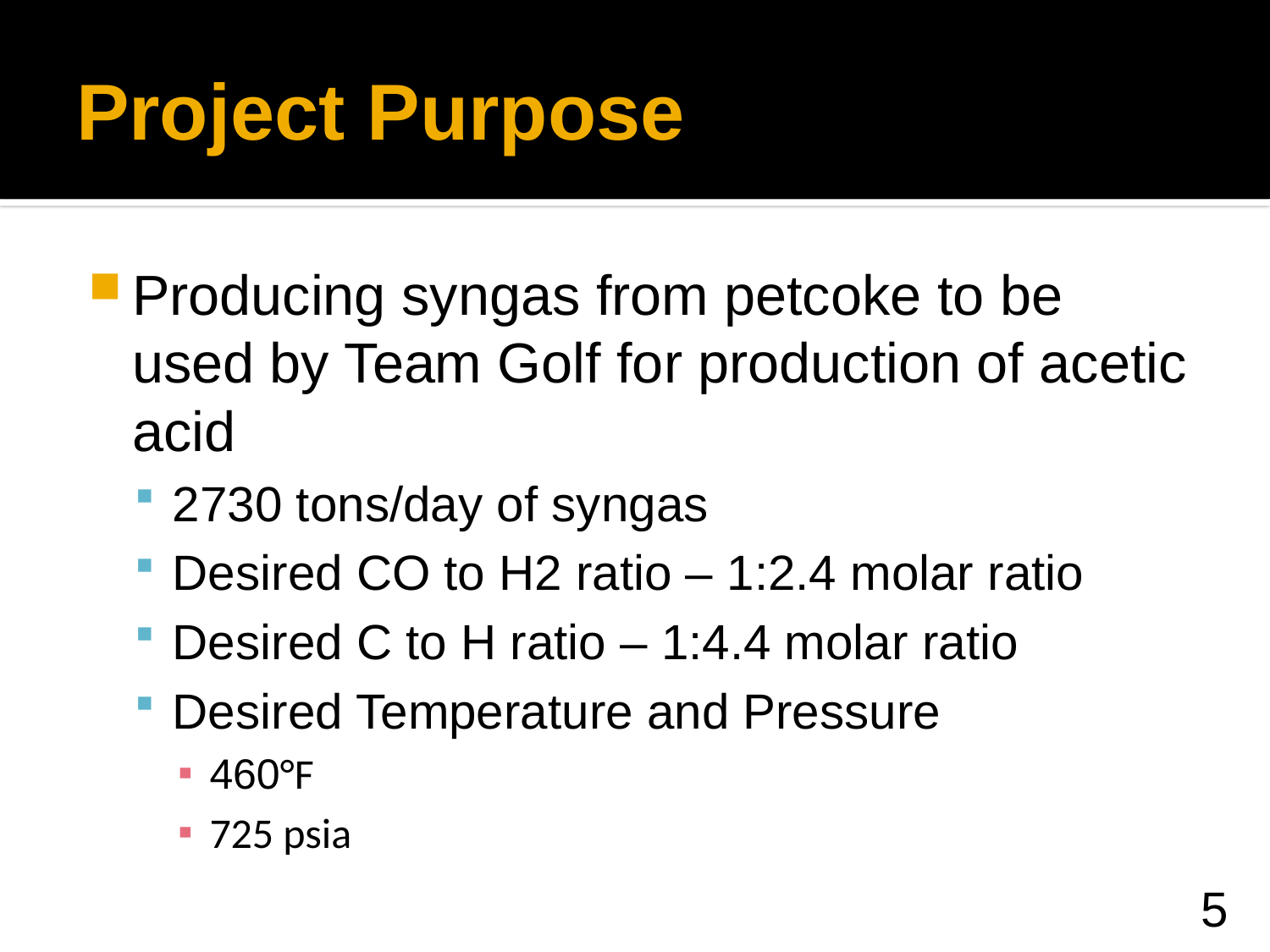

# Project Purpose
Producing syngas from petcoke to be used by Team Golf for production of acetic acid
2730 tons/day of syngas
Desired CO to H2 ratio – 1:2.4 molar ratio
Desired C to H ratio – 1:4.4 molar ratio
Desired Temperature and Pressure
460°F
725 psia

5